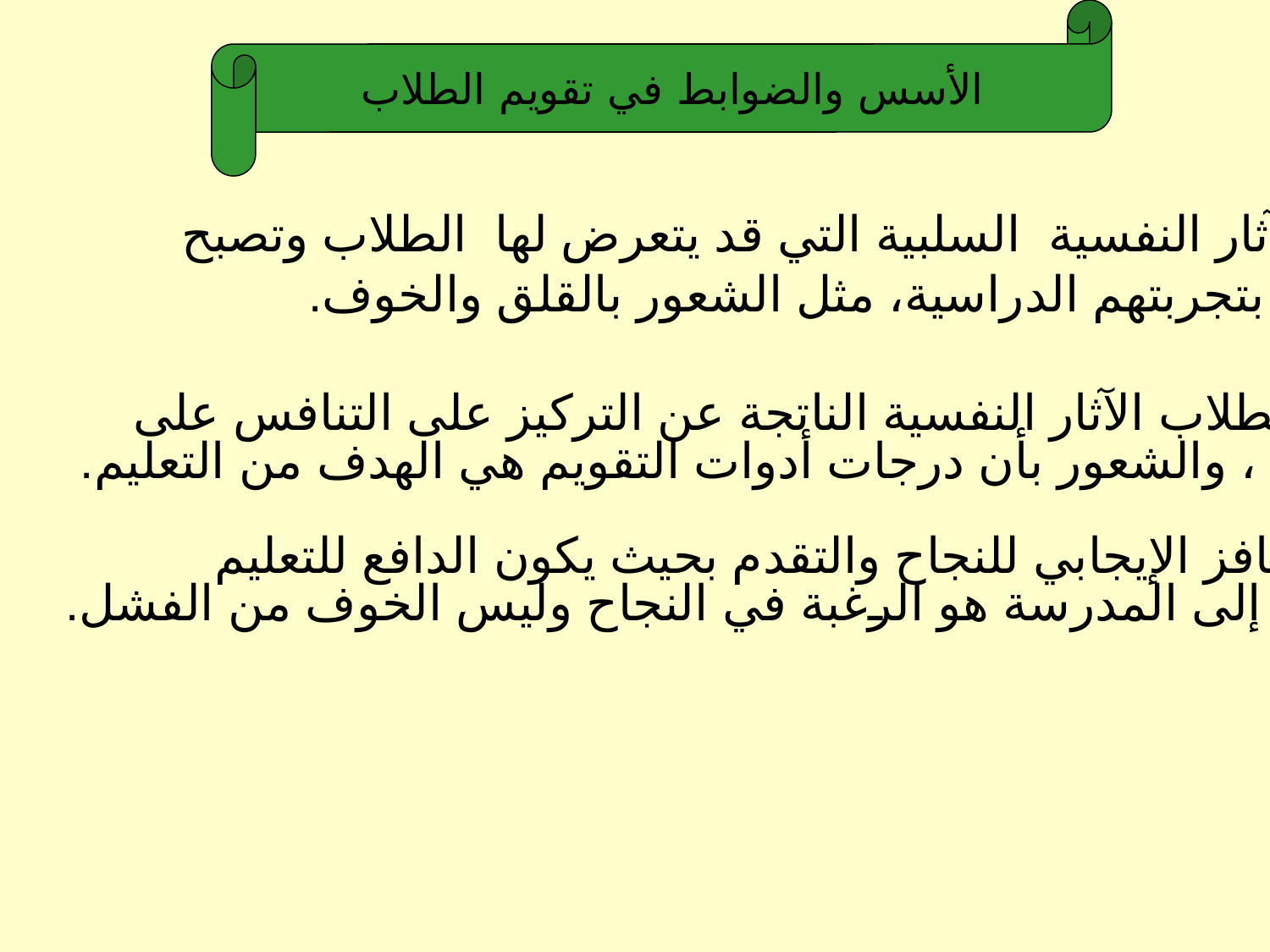

الأسس والضوابط في تقويم الطلاب
1. تجنب الآثار النفسية  السلبية التي قد يتعرض لها  الطلاب وتصبح
     مرتبطة بتجربتهم الدراسية، مثل الشعور بالقلق والخوف.

2. تجنيب الطلاب الآثار النفسية الناتجة عن التركيز على التنافس على
    الدرجات ، والشعور بأن درجات أدوات التقويم هي الهدف من التعليم.

3. إيجاد الحافز الإيجابي للنجاح والتقدم بحيث يكون الدافع للتعليم
    والذهاب إلى المدرسة هو الرغبة في النجاح وليس الخوف من الفشل.